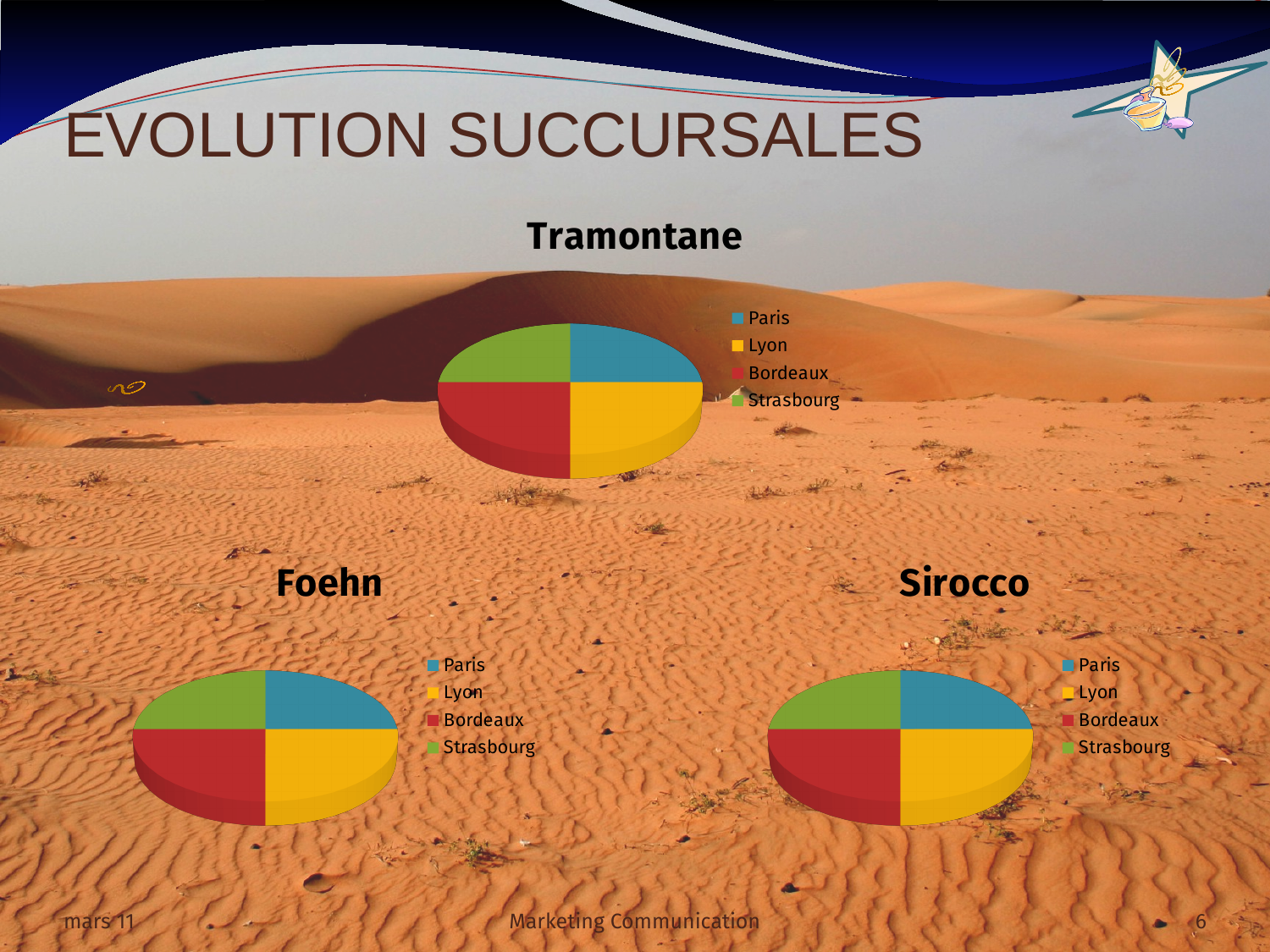

# Evolution succursales

[unsupported chart]

[unsupported chart]

[unsupported chart]

mars 11
Marketing Communication
6